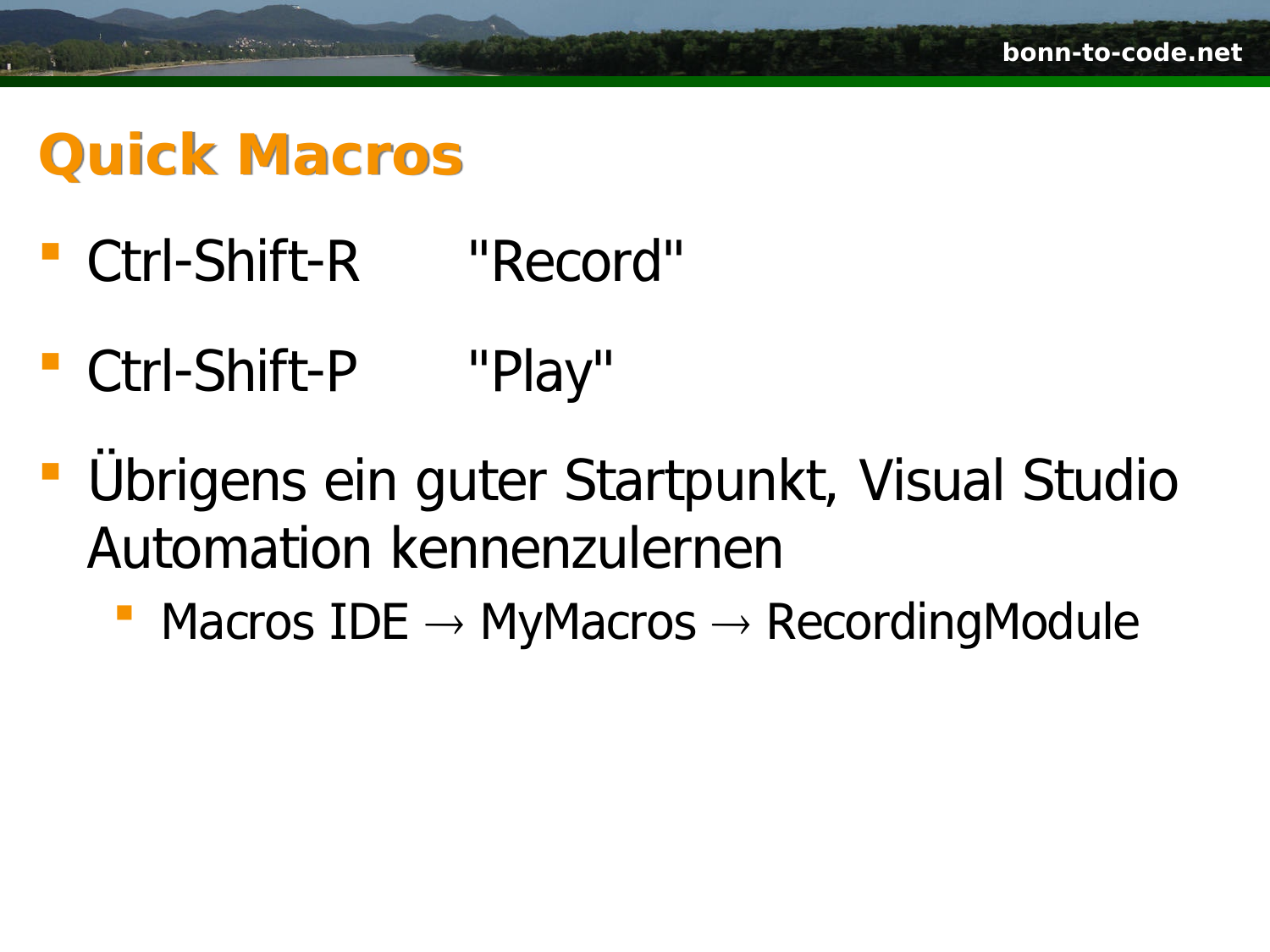

# Quick Macros
Ctrl-Shift-R	"Record"
Ctrl-Shift-P	"Play"
Übrigens ein guter Startpunkt, Visual Studio Automation kennenzulernen
Macros IDE → MyMacros → RecordingModule